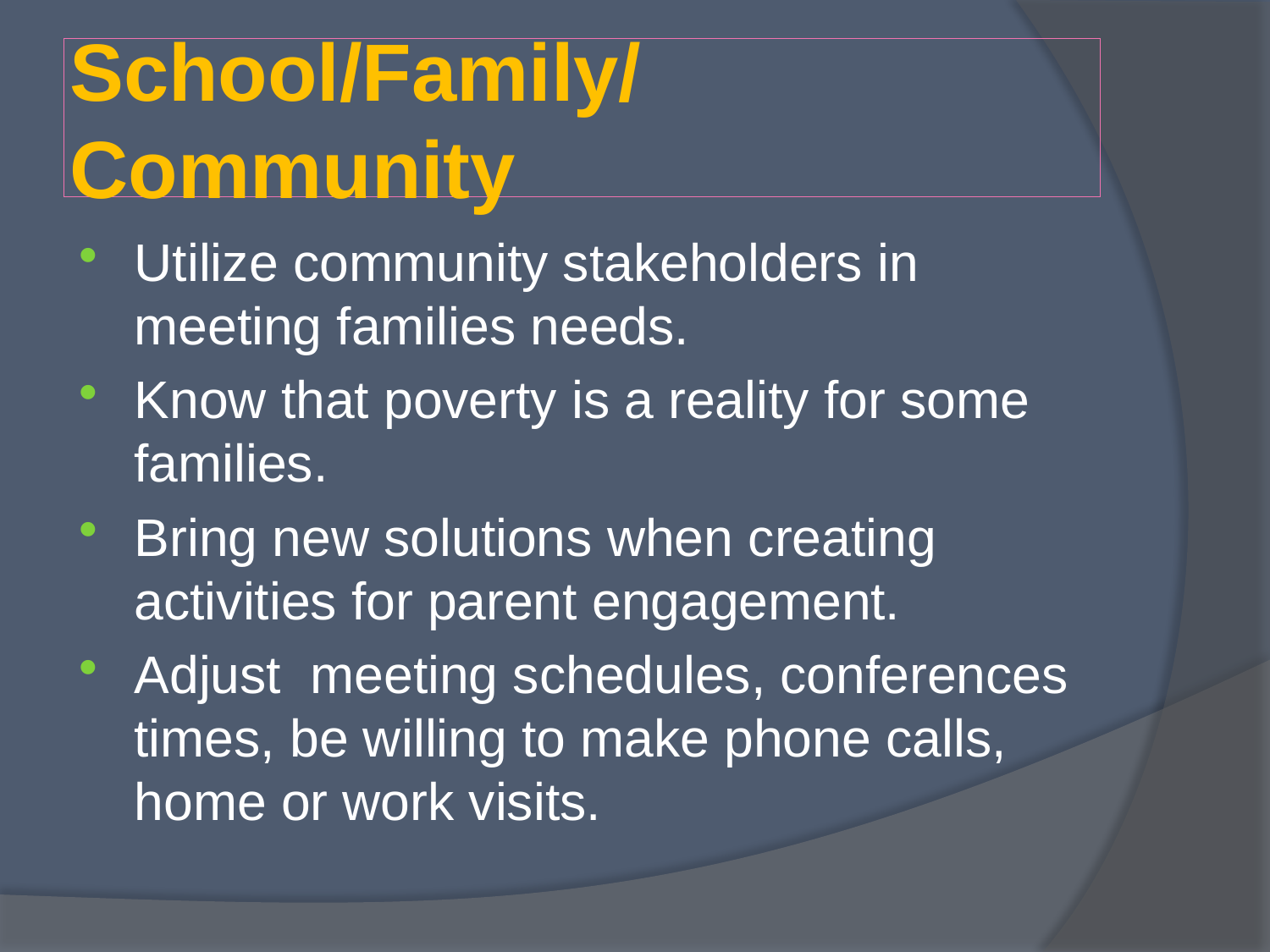

# School/Family/ Community
Utilize community stakeholders in meeting families needs.
Know that poverty is a reality for some families.
Bring new solutions when creating activities for parent engagement.
Adjust  meeting schedules, conferences times, be willing to make phone calls, home or work visits.